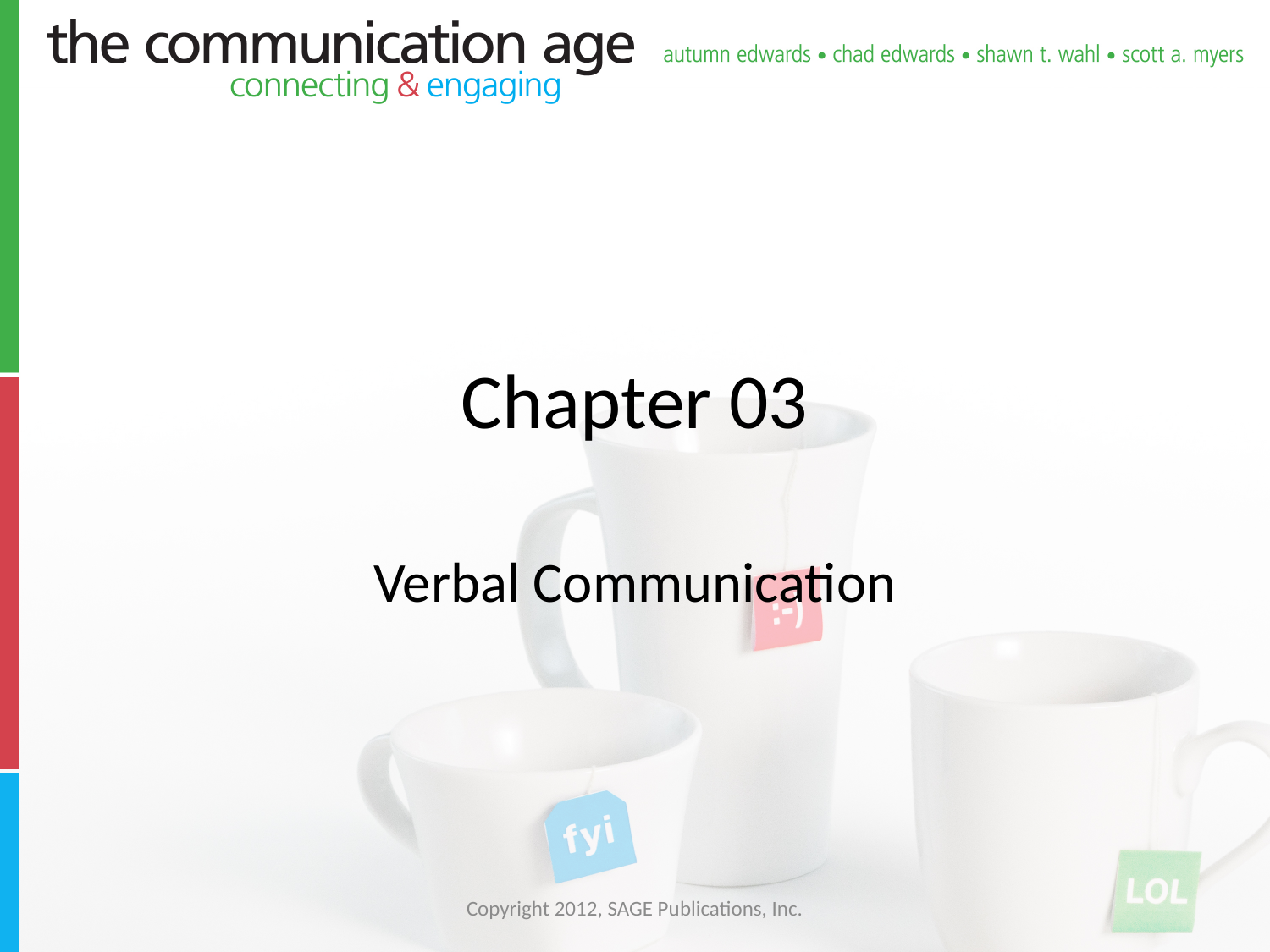

# Chapter 03
Verbal Communication
Copyright 2012, SAGE Publications, Inc.